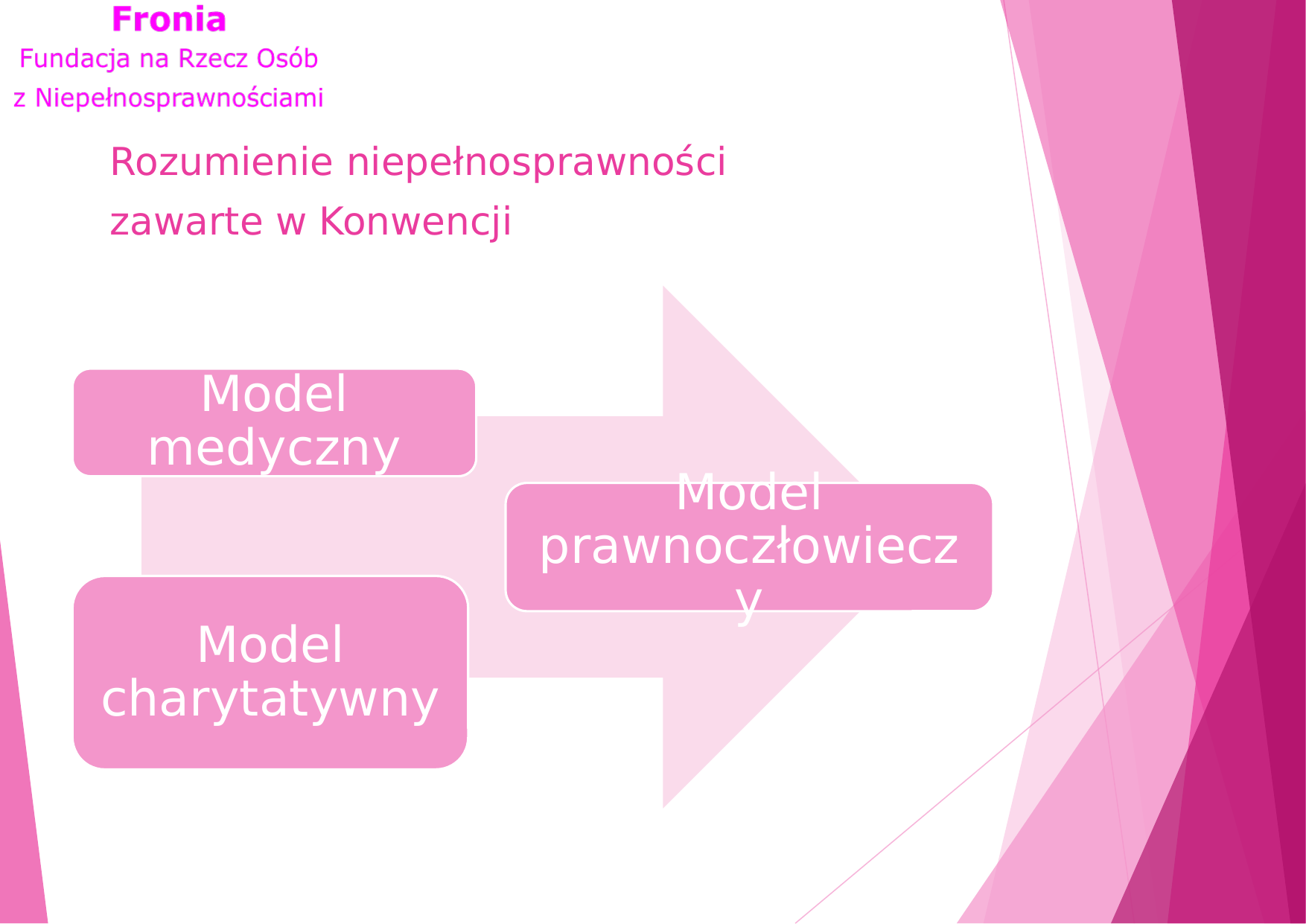

# Rozumienie niepełnosprawności zawarte w Konwencji

Model medyczny

Model prawnoczłowieczy

Model charytatywny